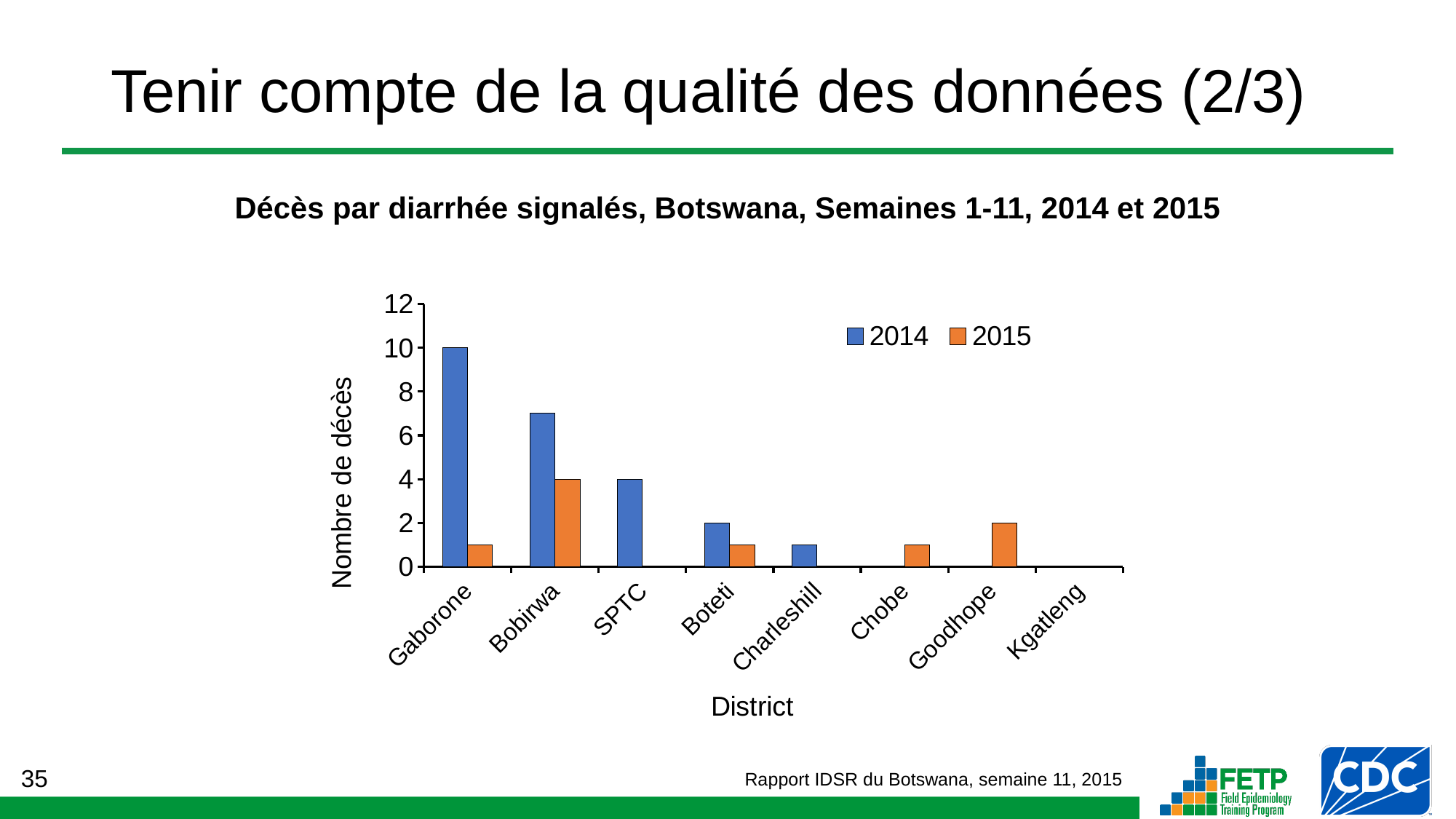

# Tenir compte de la qualité des données (2/3)
Décès par diarrhée signalés, Botswana, Semaines 1-11, 2014 et 2015

### Chart

| Category |  |  |
|---|---|---|
| Gaborone | 10.0 | 1.0 |
| Bobirwa | 7.0 | 4.0 |
| SPTC | 4.0 | 0.0 |
| Boteti | 2.0 | 1.0 |
| Charleshill | 1.0 | 0.0 |
| Chobe | 0.0 | 1.0 |
| Goodhope | 0.0 | 2.0 |
| Kgatleng | 0.0 | 0.0 |
Rapport IDSR du Botswana, semaine 11, 2015